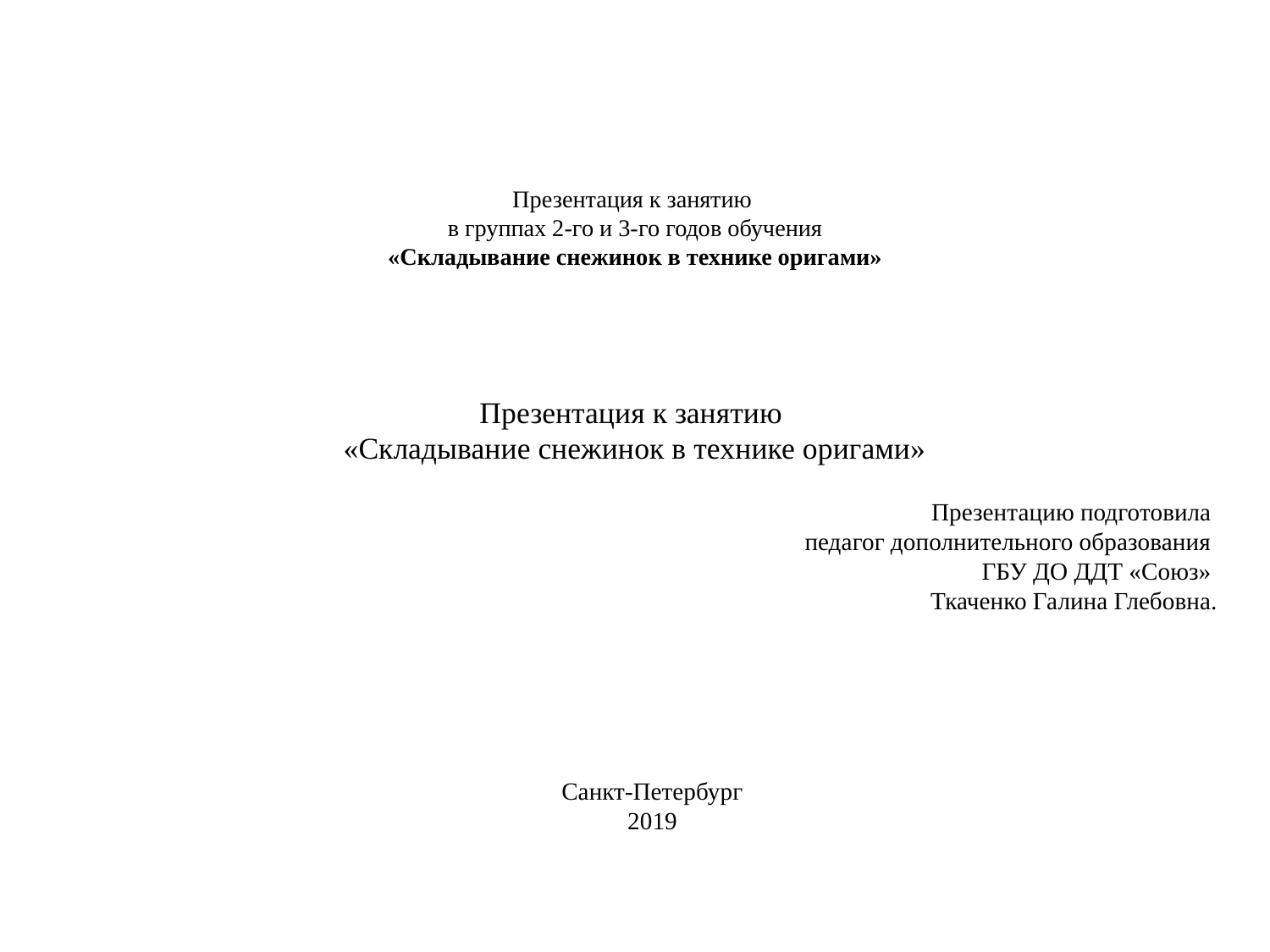

# Презентация к занятию в группах 2-го и 3-го годов обучения «Складывание снежинок в технике оригами»
Презентация к занятию
«Складывание снежинок в технике оригами»
Презентацию подготовила
педагог дополнительного образования
ГБУ ДО ДДТ «Союз»
Ткаченко Галина Глебовна.
Санкт-Петербург
2019